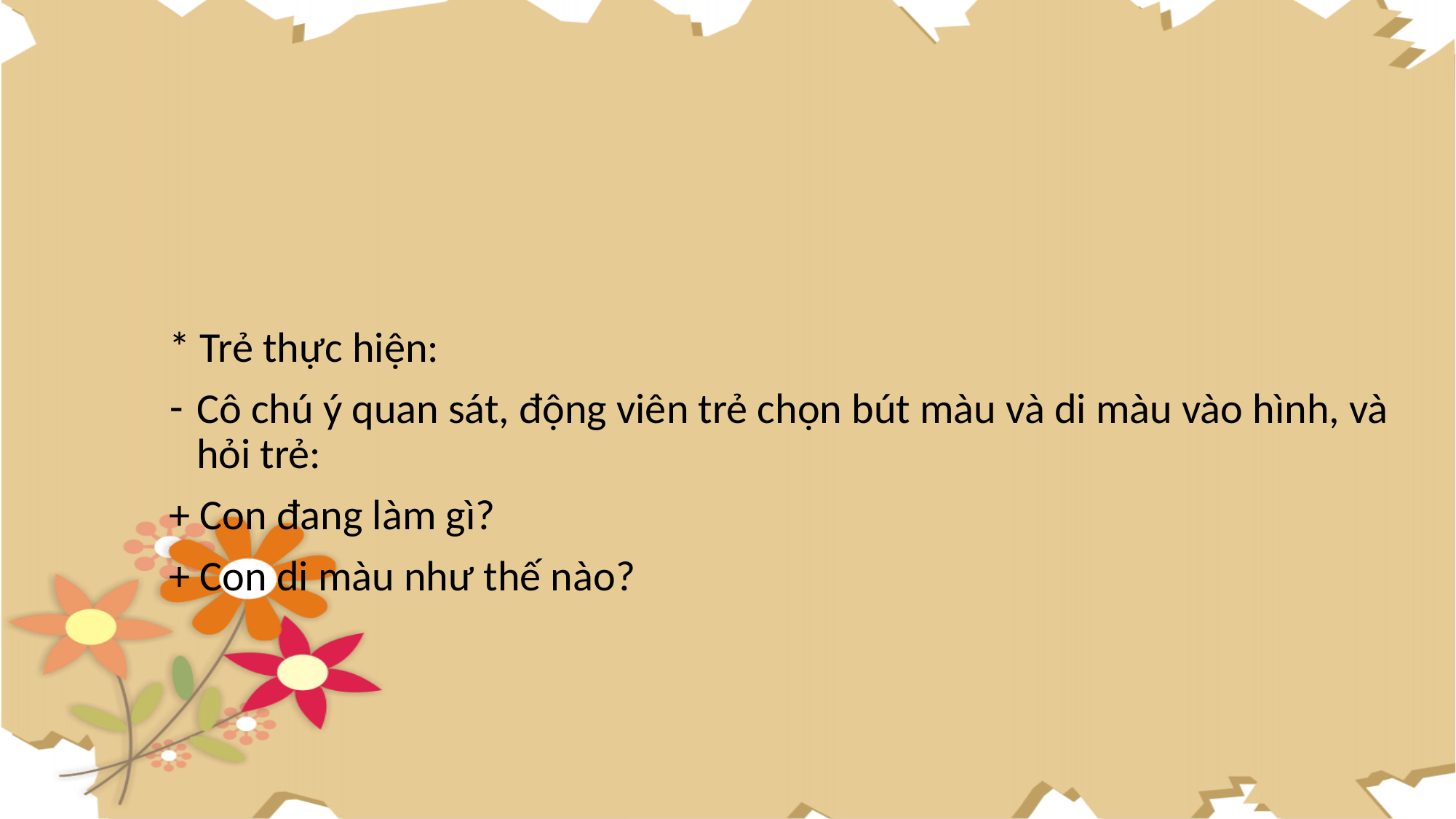

#
* Trẻ thực hiện:
Cô chú ý quan sát, động viên trẻ chọn bút màu và di màu vào hình, và hỏi trẻ:
+ Con đang làm gì?
+ Con di màu như thế nào?